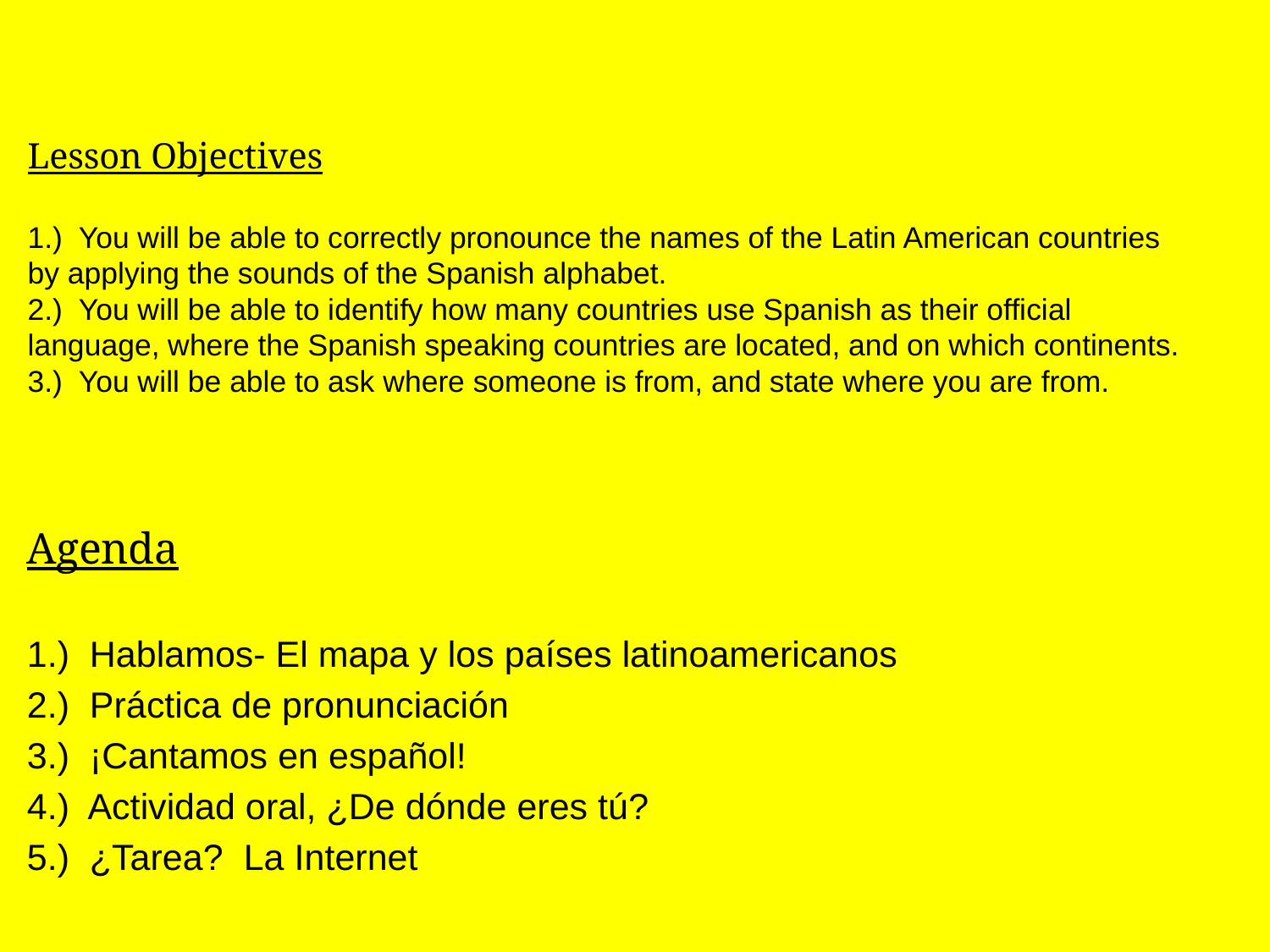

# Lesson Objectives 1.)  You will be able to correctly pronounce the names of the Latin American countries by applying the sounds of the Spanish alphabet. 2.)  You will be able to identify how many countries use Spanish as their official language, where the Spanish speaking countries are located, and on which continents. 3.)  You will be able to ask where someone is from, and state where you are from.

Agenda

1.)  Hablamos- El mapa y los países latinoamericanos
2.)  Práctica de pronunciación
3.)  ¡Cantamos en español!
4.)  Actividad oral, ¿De dónde eres tú?
5.)  ¿Tarea?  La Internet